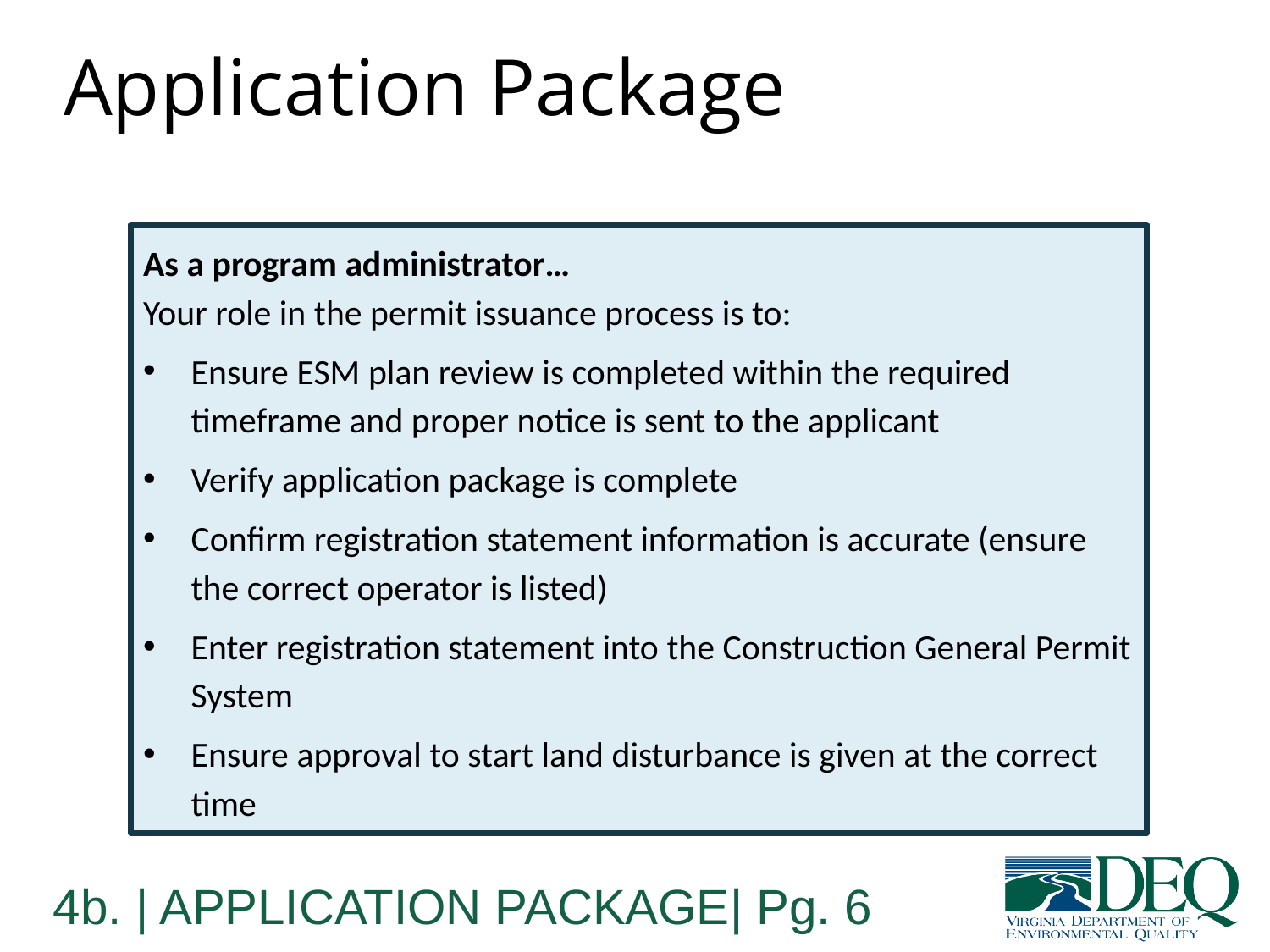

# Application Package
As a program administrator…
Your role in the permit issuance process is to:
Ensure ESM plan review is completed within the required timeframe and proper notice is sent to the applicant
Verify application package is complete
Confirm registration statement information is accurate (ensure the correct operator is listed)
Enter registration statement into the Construction General Permit System
Ensure approval to start land disturbance is given at the correct time
4b. | APPLICATION PACKAGE| Pg. 6